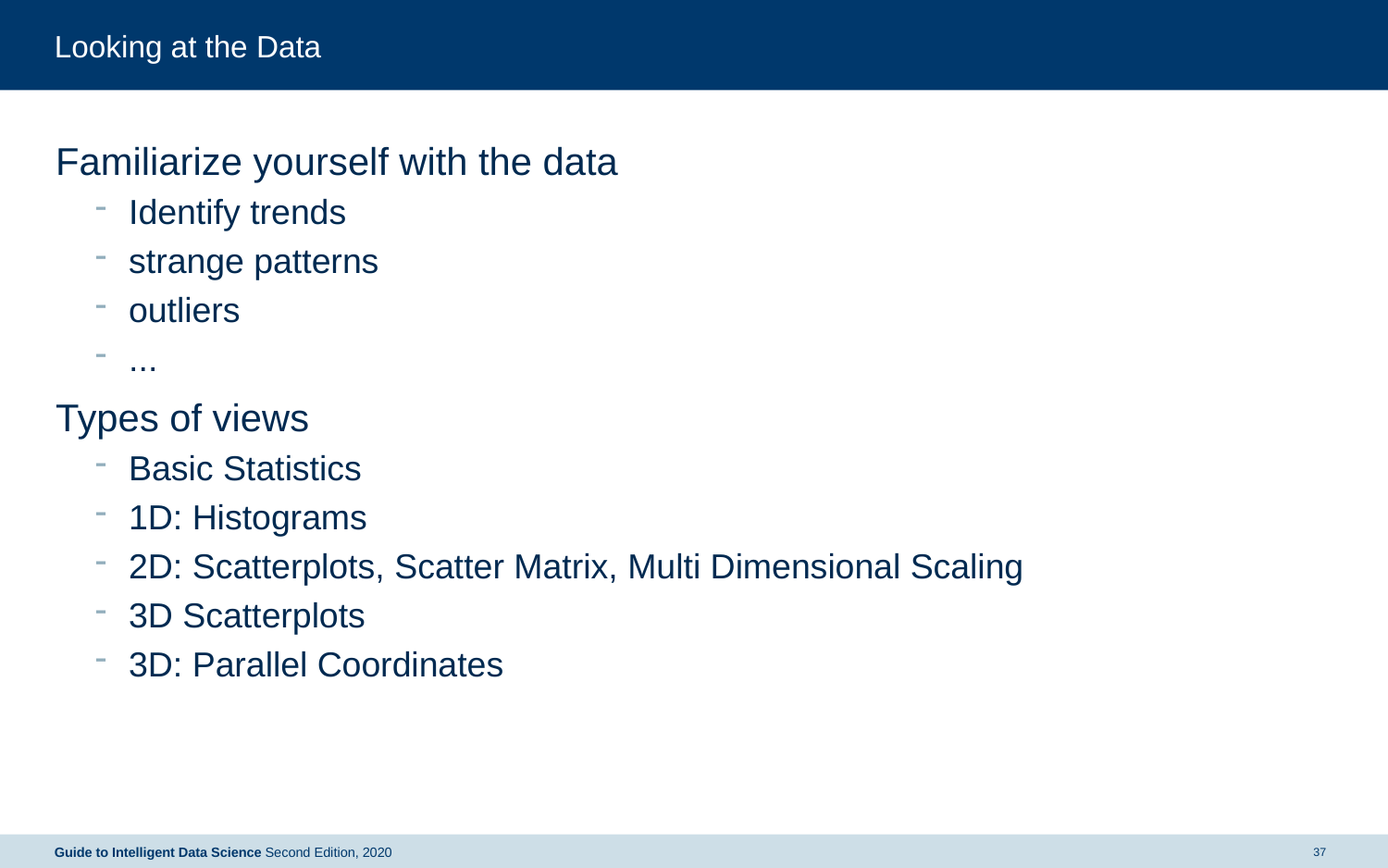

# Looking at the Data
Familiarize yourself with the data
Identify trends
strange patterns
outliers
...
Types of views
Basic Statistics
1D: Histograms
2D: Scatterplots, Scatter Matrix, Multi Dimensional Scaling
3D Scatterplots
3D: Parallel Coordinates
Guide to Intelligent Data Science Second Edition, 2020
37